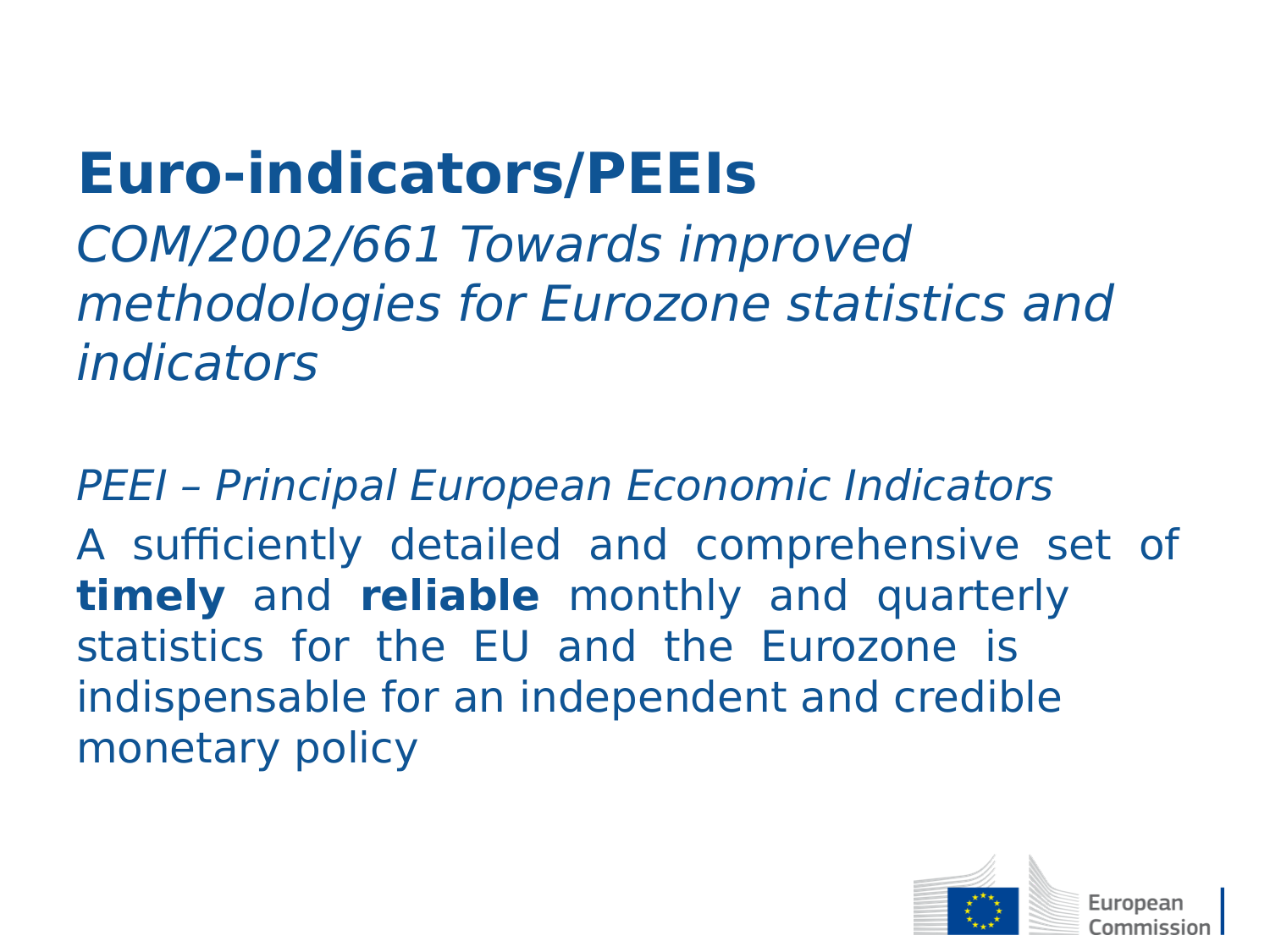

# Euro-indicators/PEEIs
COM/2002/661 Towards improved methodologies for Eurozone statistics and indicators

PEEI – Principal European Economic Indicators
A  sufficiently  detailed  and  comprehensive  set  of timely  and  reliable  monthly  and  quarterly  statistics  for  the  EU  and  the  Eurozone  is indispensable for an independent and credible monetary policy